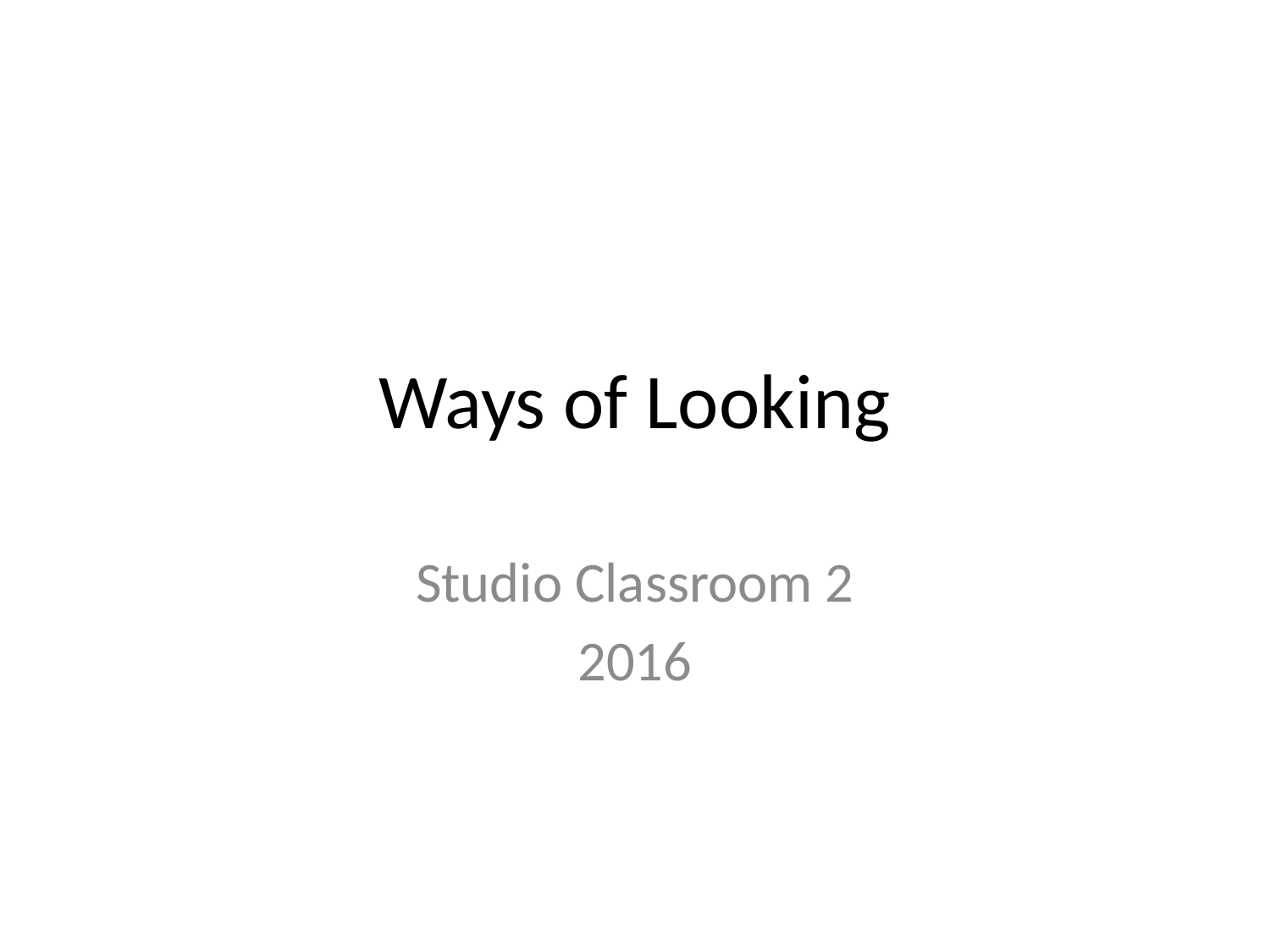

# Ways of Looking
Studio Classroom 2
2016